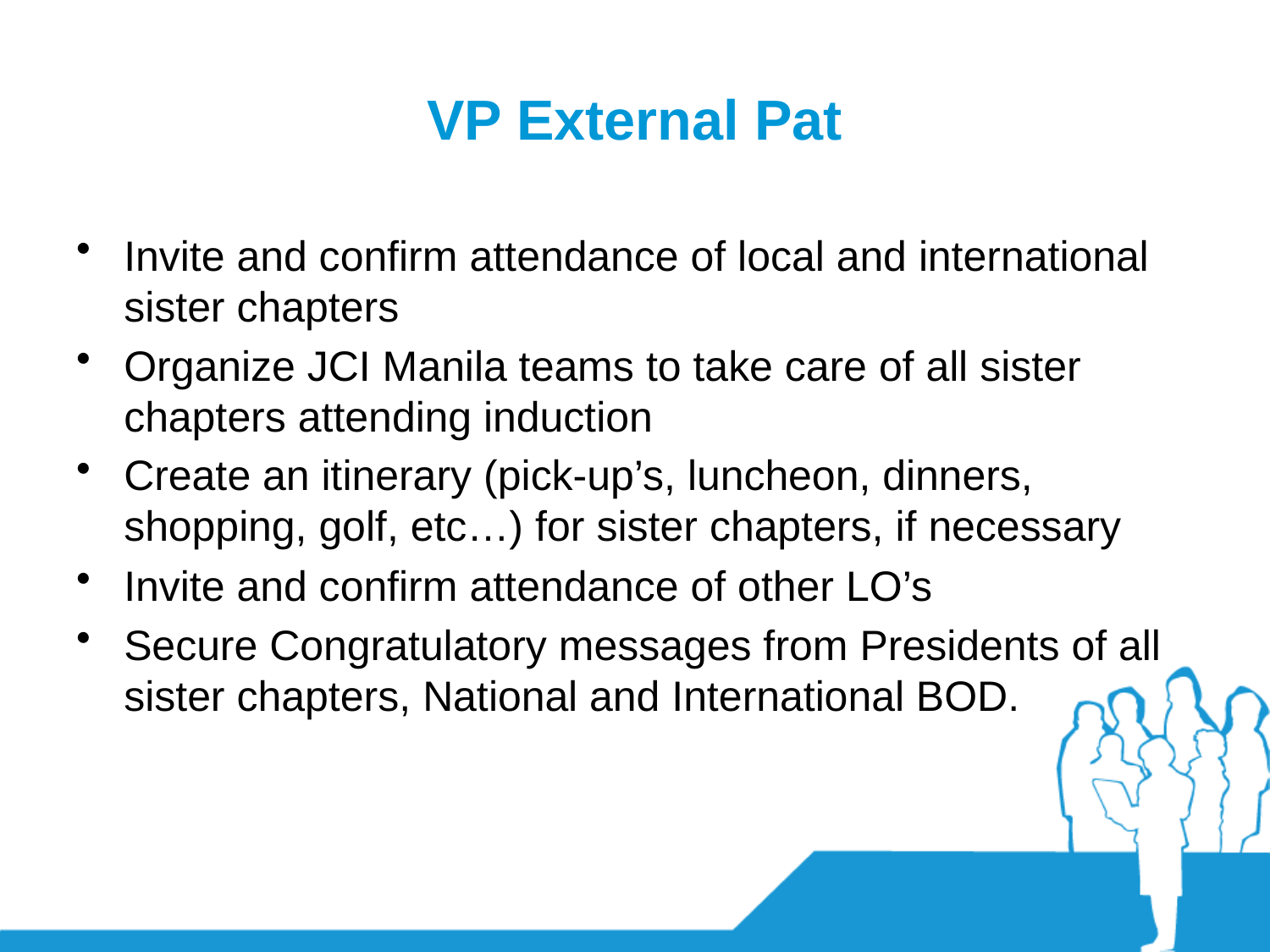

# VP External Pat
Invite and confirm attendance of local and international sister chapters
Organize JCI Manila teams to take care of all sister chapters attending induction
Create an itinerary (pick-up’s, luncheon, dinners, shopping, golf, etc…) for sister chapters, if necessary
Invite and confirm attendance of other LO’s
Secure Congratulatory messages from Presidents of all sister chapters, National and International BOD.